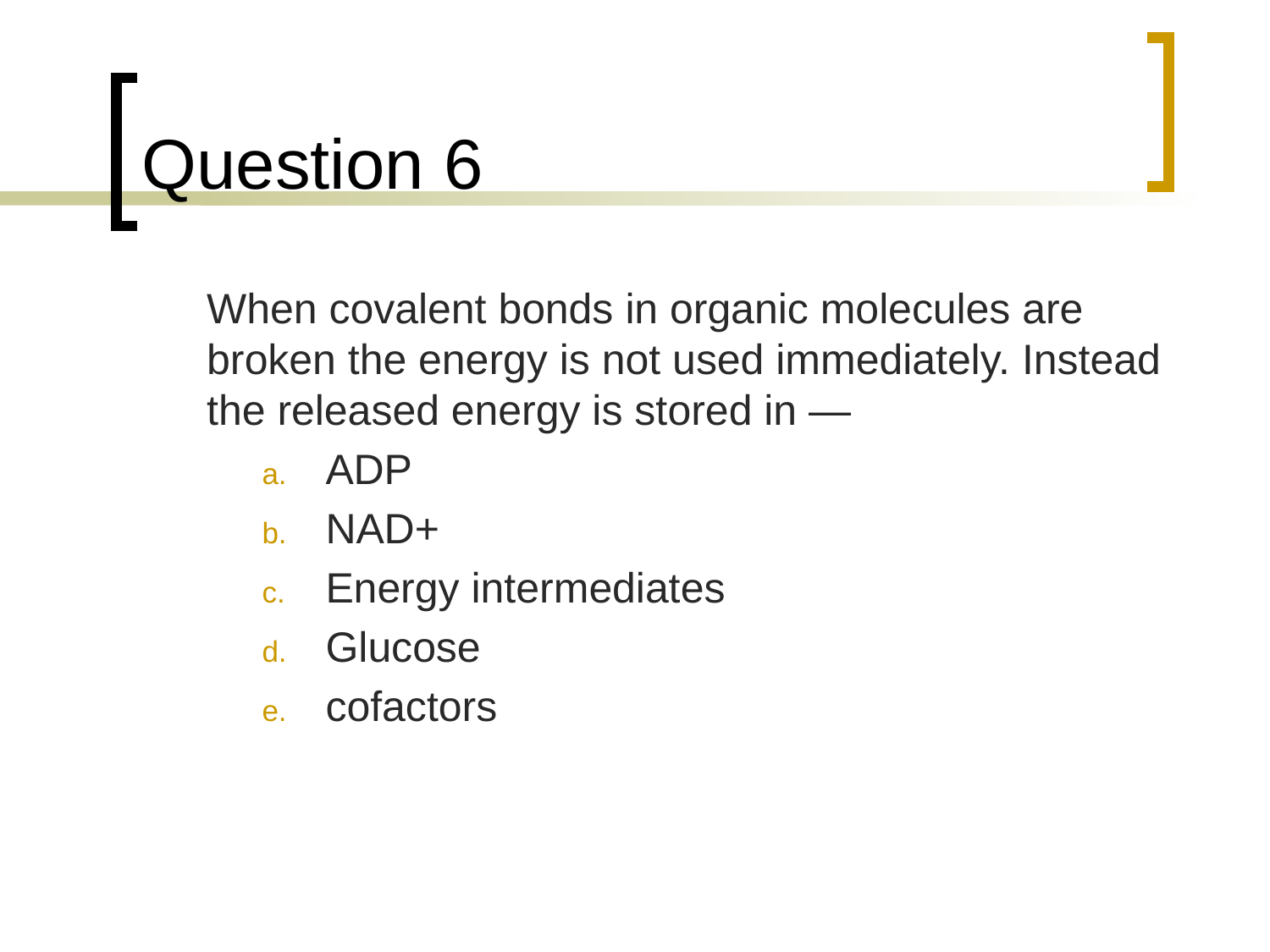

# Question 6
	When covalent bonds in organic molecules are broken the energy is not used immediately. Instead the released energy is stored in —
ADP
NAD+
Energy intermediates
Glucose
cofactors